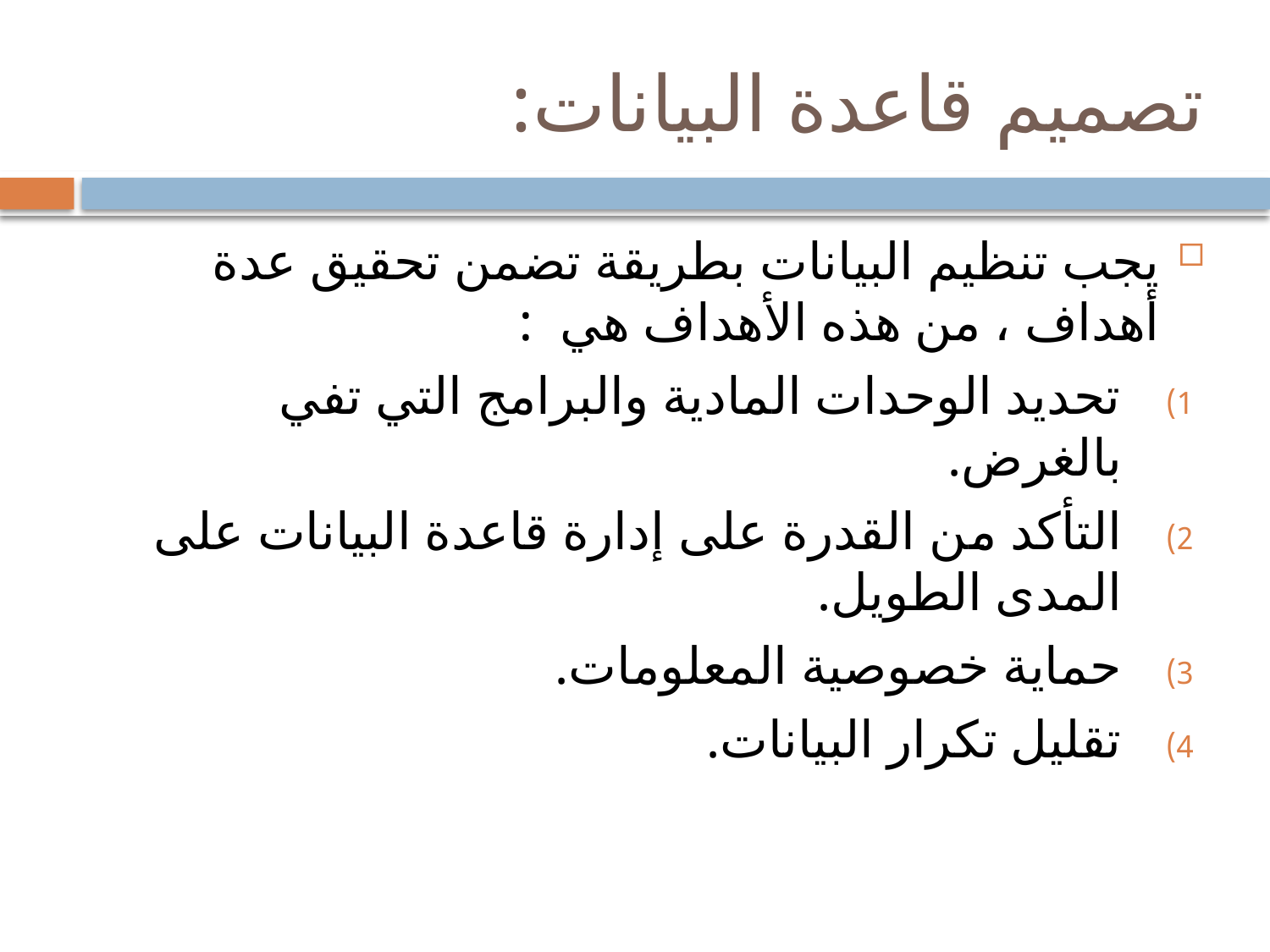

# تصميم قاعدة البيانات:
يجب تنظيم البيانات بطريقة تضمن تحقيق عدة أهداف ، من هذه الأهداف هي  :
تحديد الوحدات المادية والبرامج التي تفي بالغرض.
التأكد من القدرة على إدارة قاعدة البيانات على المدى الطويل.
حماية خصوصية المعلومات.
تقليل تكرار البيانات.